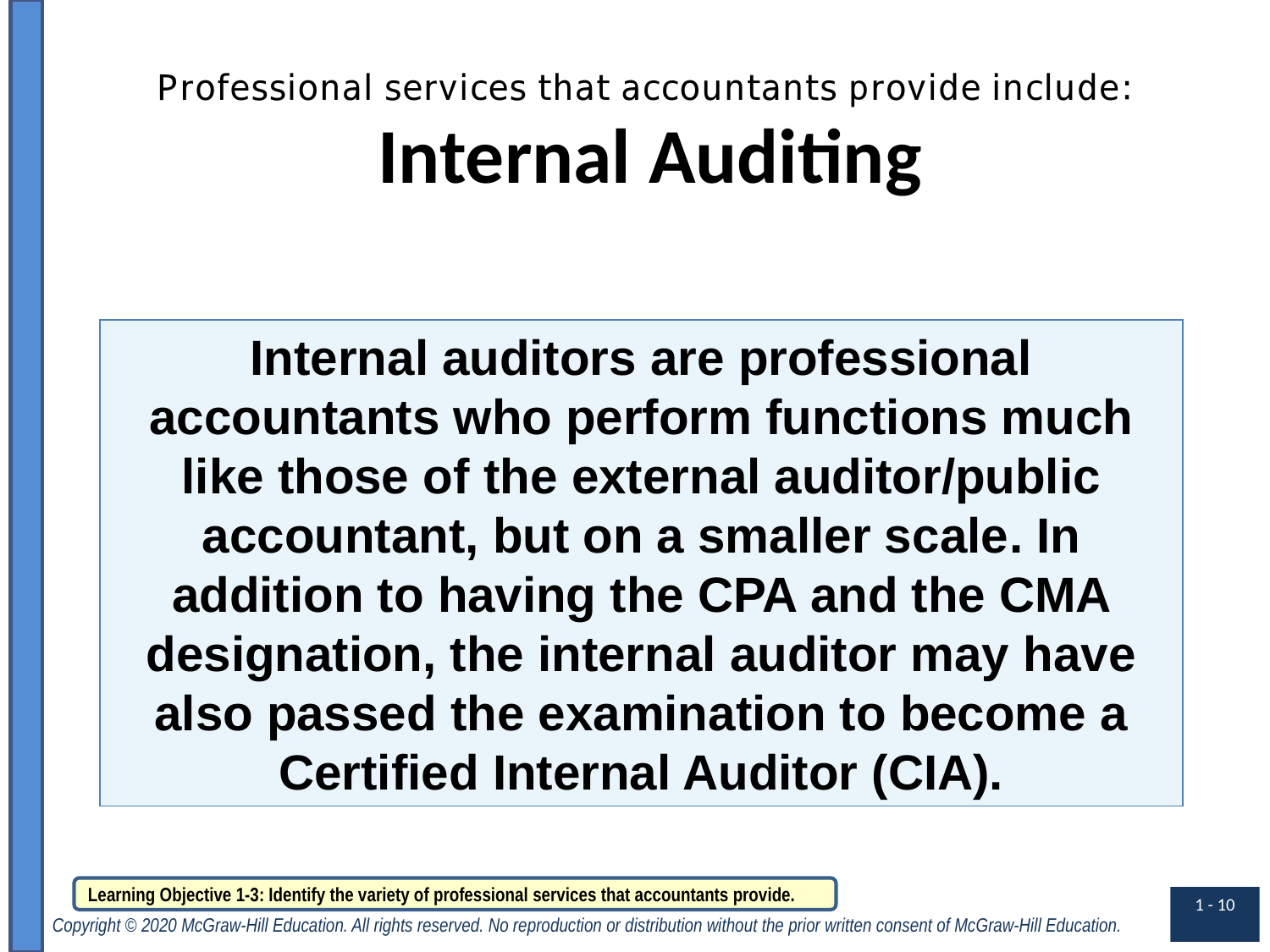

Professional services that accountants provide include:
# Internal Auditing
Internal auditors are professional accountants who perform functions much like those of the external auditor/public accountant, but on a smaller scale. In addition to having the CPA and the CMA designation, the internal auditor may have also passed the examination to become a Certified Internal Auditor (CIA).
Learning Objective 1-3: Identify the variety of professional services that accountants provide.